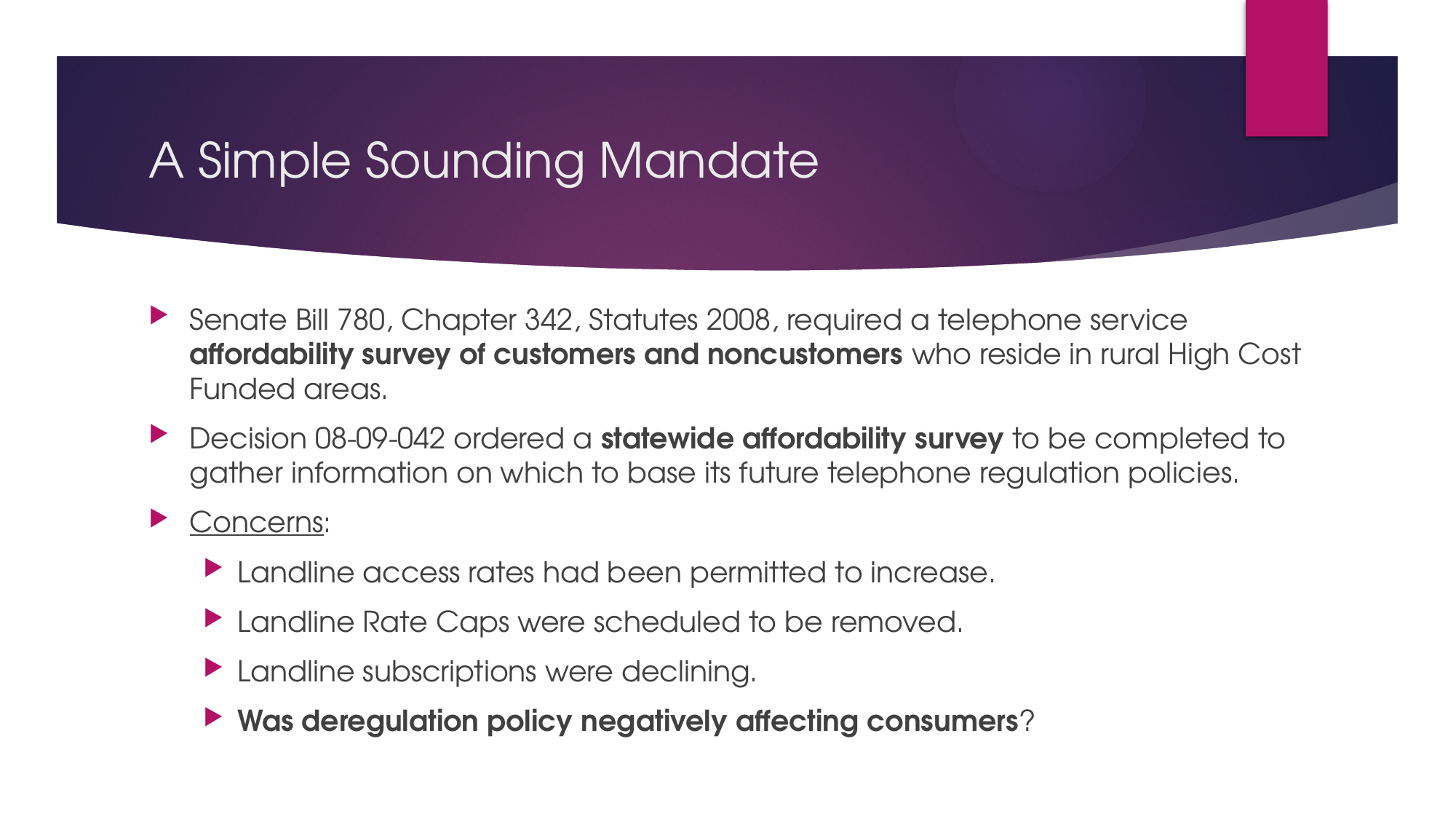

# A Simple Sounding Mandate
Senate Bill 780, Chapter 342, Statutes 2008, required a telephone service affordability survey of customers and noncustomers who reside in rural High Cost Funded areas.
Decision 08-09-042 ordered a statewide affordability survey to be completed to gather information on which to base its future telephone regulation policies.
Concerns:
Landline access rates had been permitted to increase.
Landline Rate Caps were scheduled to be removed.
Landline subscriptions were declining.
Was deregulation policy negatively affecting consumers?